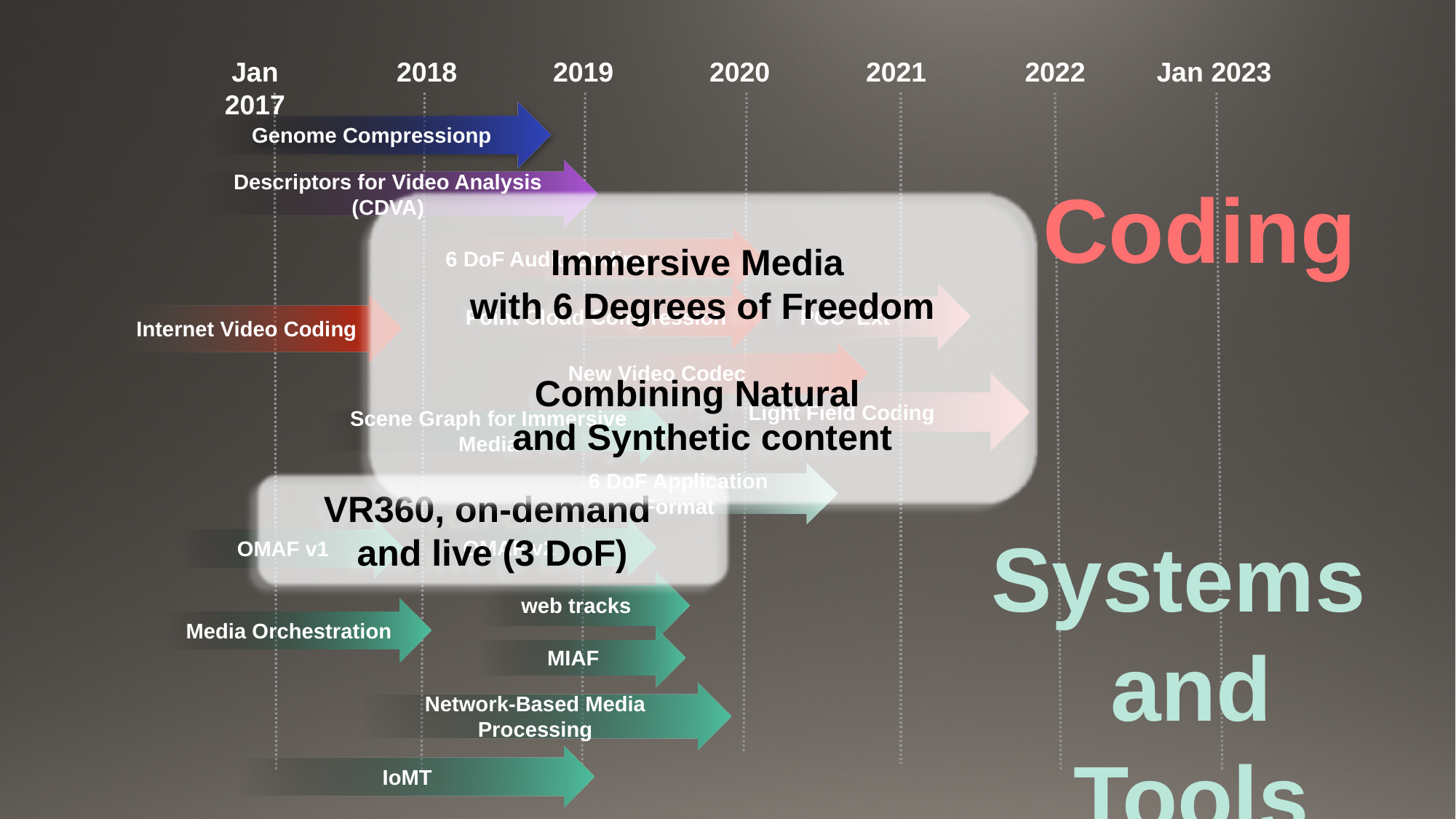

2018
2019
2020
2021
Jan 2017
2022
Jan 2023
Genome Compressionp
Descriptors for Video Analysis (CDVA)
Coding
6 DoF Audio Coding
Point Cloud Compression
PCC  Ext
Internet Video Coding
New Video Codec
Light Field Coding
Scene Graph for Immersive Media
6 DoF Application Format
Systems
and Tools
OMAF v1
OMAF v2
web tracks
Media Orchestration
MIAF
Network-Based Media Processing
IoMT
Immersive Media
with 6 Degrees of Freedom

Combining Natural
and Synthetic content
VR360, on-demand
and live (3 DoF)